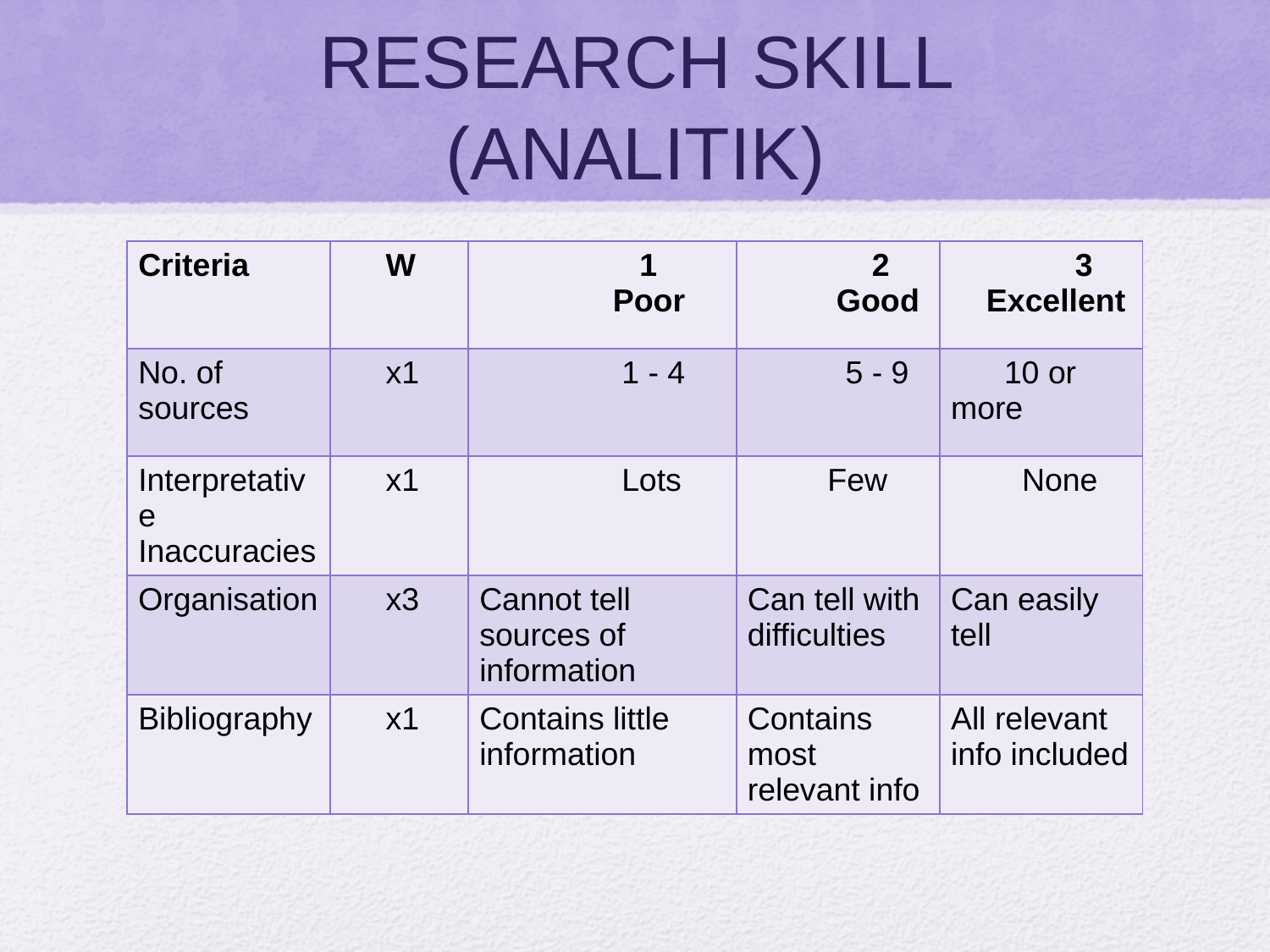

# RESEARCH SKILL (ANALITIK)
| Criteria | W | 1 Poor | 2 Good | 3 Excellent |
| --- | --- | --- | --- | --- |
| No. of sources | x1 | 1 - 4 | 5 - 9 | 10 or more |
| Interpretative Inaccuracies | x1 | Lots | Few | None |
| Organisation | x3 | Cannot tell sources of information | Can tell with difficulties | Can easily tell |
| Bibliography | x1 | Contains little information | Contains most relevant info | All relevant info included |